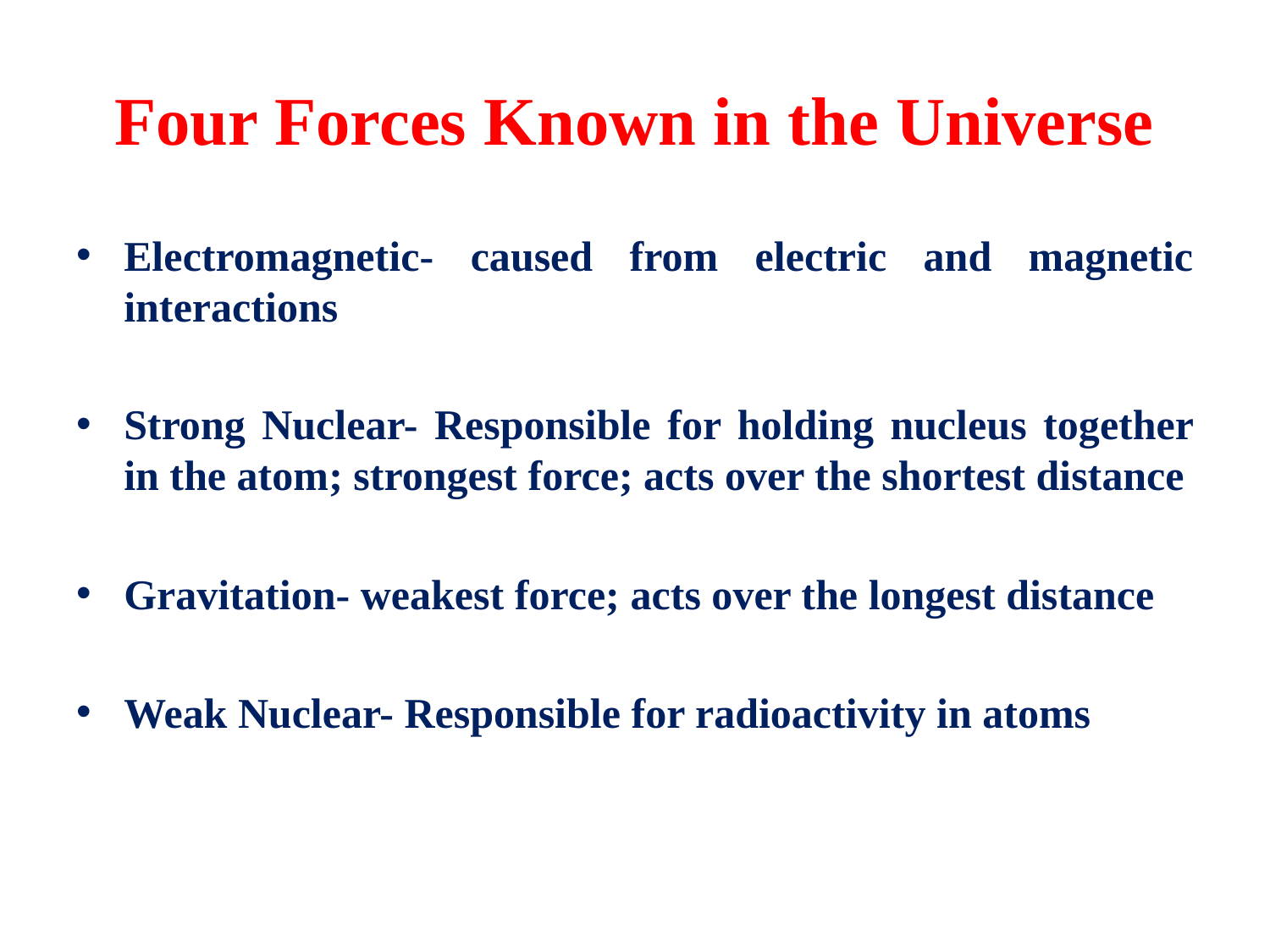

# Four Forces Known in the Universe
Electromagnetic- caused from electric and magnetic interactions

Strong Nuclear- Responsible for holding nucleus together in the atom; strongest force; acts over the shortest distance

Gravitation- weakest force; acts over the longest distance

Weak Nuclear- Responsible for radioactivity in atoms